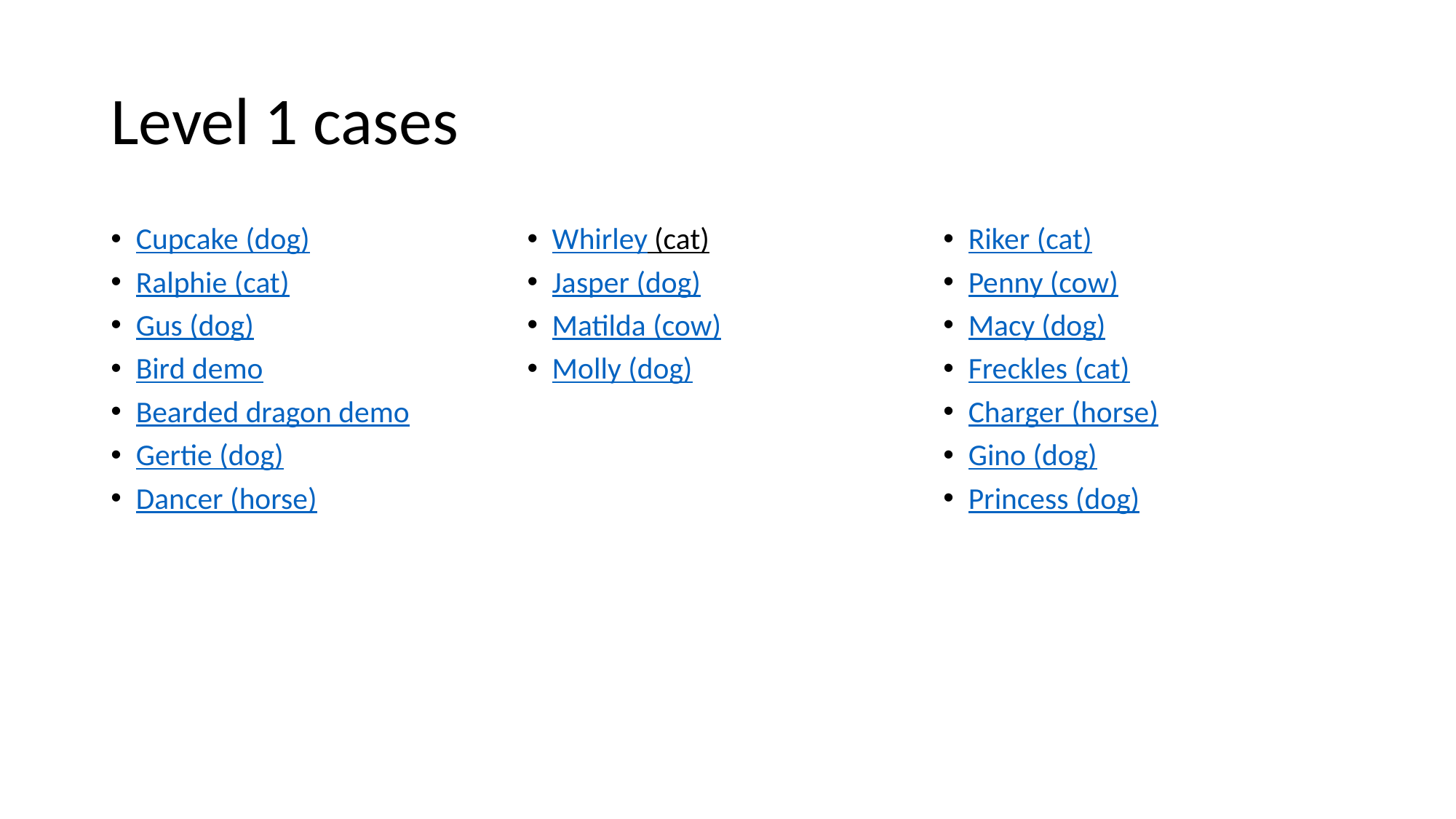

# Level 1 cases
Cupcake (dog)
Ralphie (cat)
Gus (dog)
Bird demo
Bearded dragon demo
Gertie (dog)
Dancer (horse)

Whirley (cat)
Jasper (dog)
Matilda (cow)
Molly (dog)

Riker (cat)
Penny (cow)
Macy (dog)
Freckles (cat)
Charger (horse)
Gino (dog)
Princess (dog)